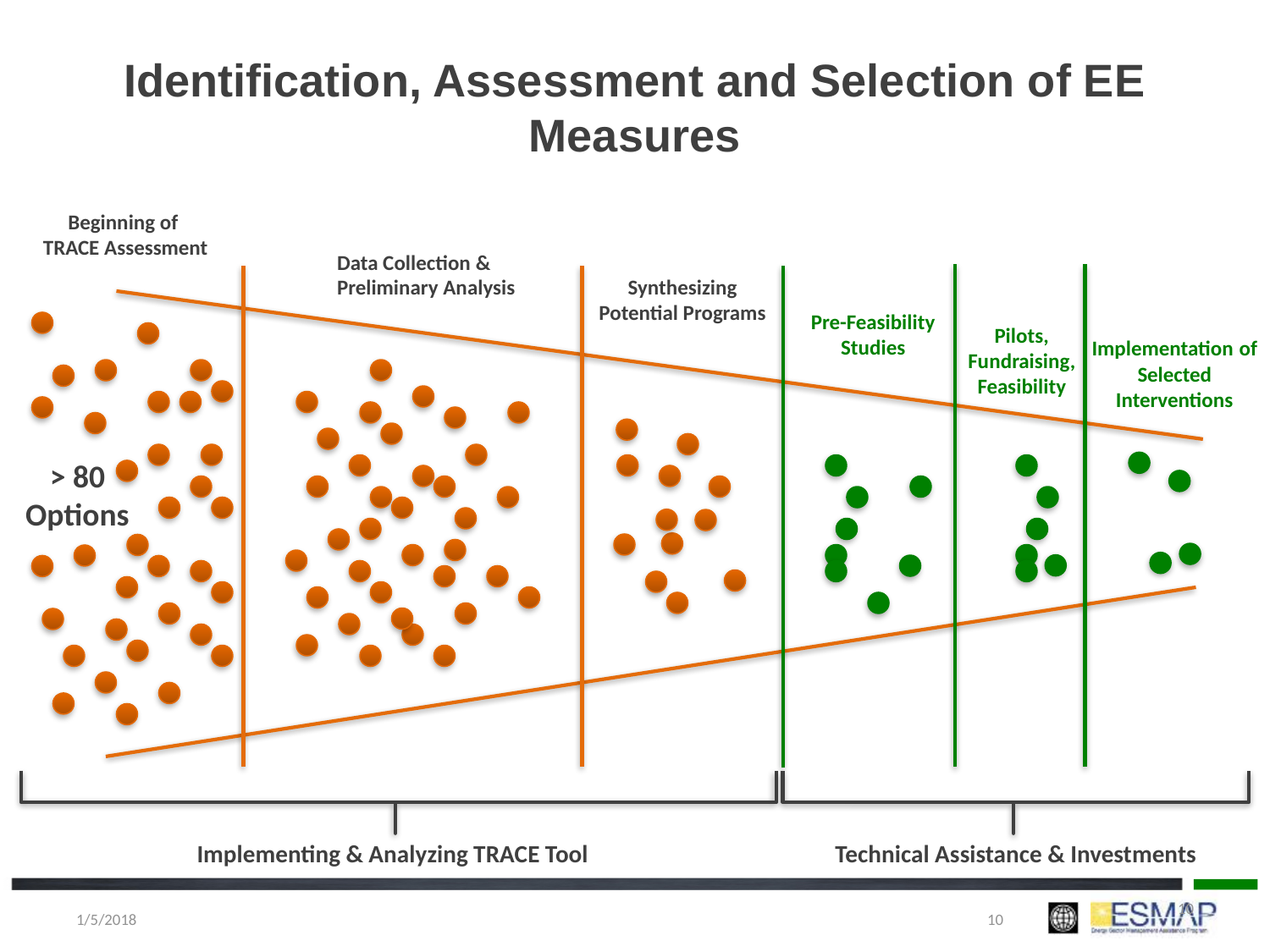

# Identification, Assessment and Selection of EE Measures
Beginning of
TRACE Assessment
Data Collection &
Preliminary Analysis
Synthesizing Potential Programs
Pre-Feasibility Studies

Pilots, Fundraising, Feasibility

Implementation of Selected Interventions

> 80
Options

Technical Assistance & Investments
Implementing & Analyzing TRACE Tool
10
1/5/2018
10